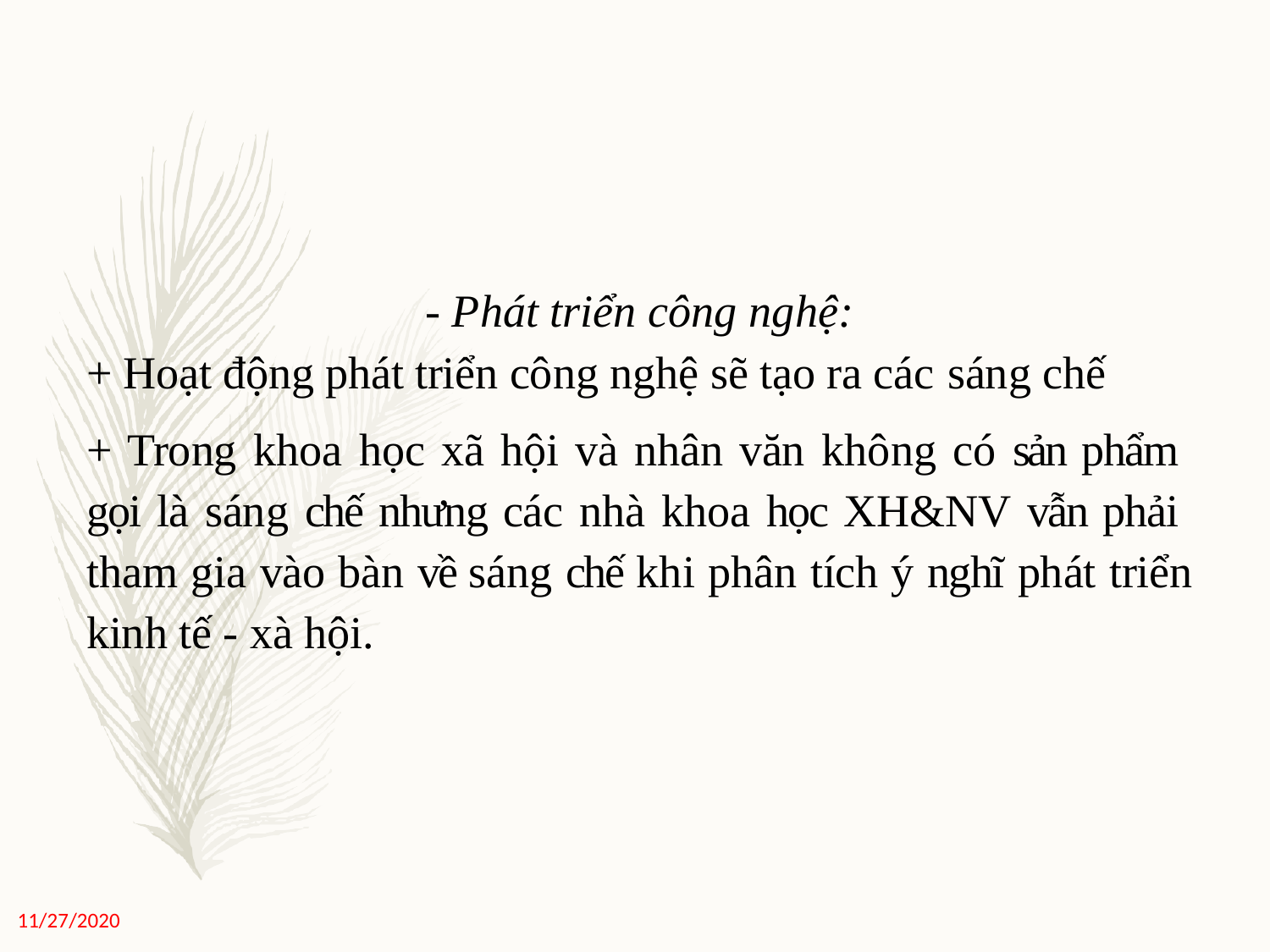

- Phát triển công nghệ:
+ Hoạt động phát triển công nghệ sẽ tạo ra các sáng chế
+ Trong khoa học xã hội và nhân văn không có sản phẩm  gọi là sáng chế nhưng các nhà khoa học XH&NV vẫn phải  tham gia vào bàn về sáng chế khi phân tích ý nghĩ phát triển kinh tế - xà hội.
11/27/2020